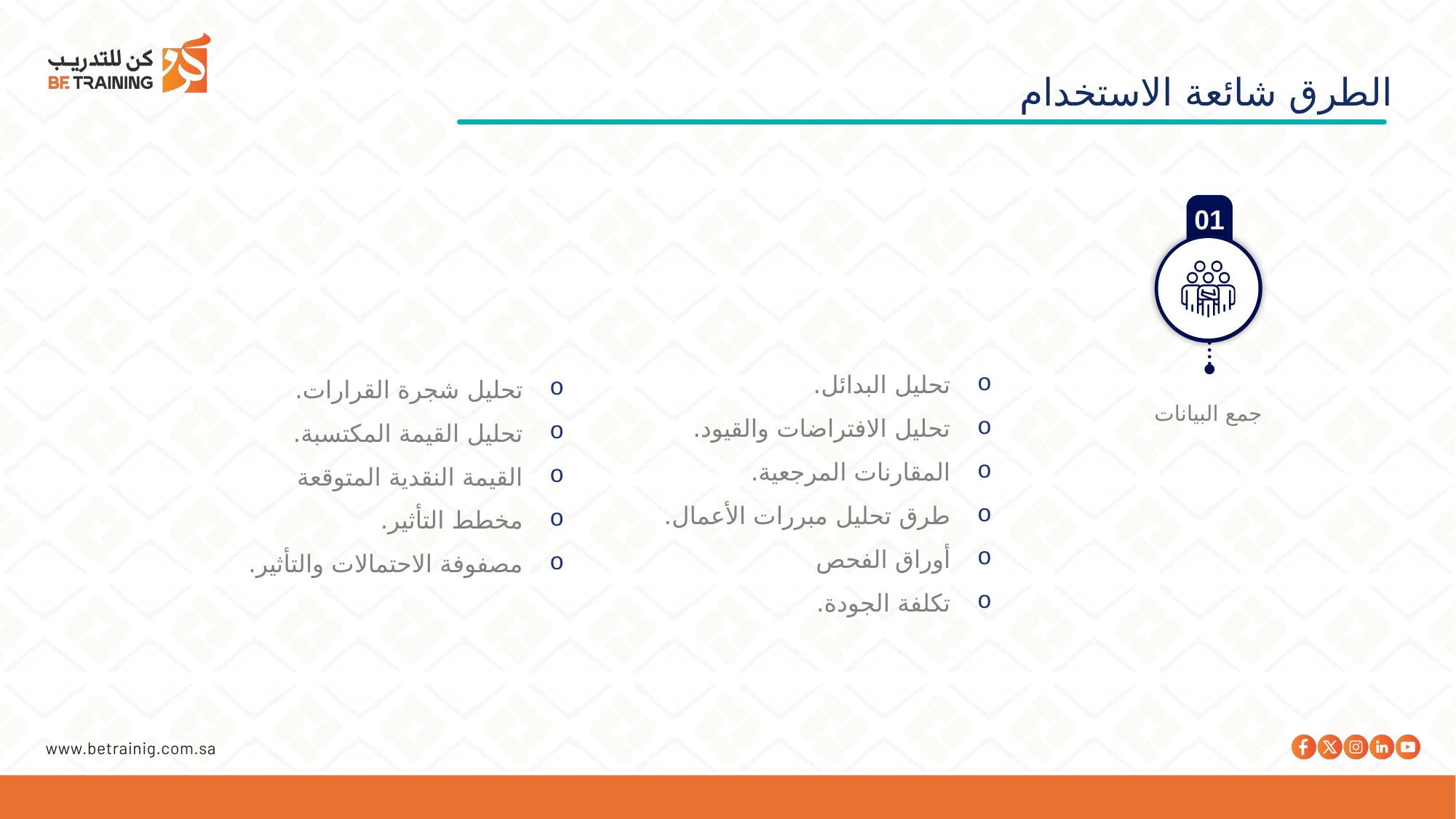

الطرق شائعة الاستخدام

01

جمع البيانات
تحليل البدائل.
تحليل الافتراضات والقيود.
المقارنات المرجعية.
طرق تحليل مبررات الأعمال.
أوراق الفحص
تكلفة الجودة.
تحليل شجرة القرارات.
تحليل القيمة المكتسبة.
القيمة النقدية المتوقعة
مخطط التأثير.
مصفوفة الاحتمالات والتأثير.